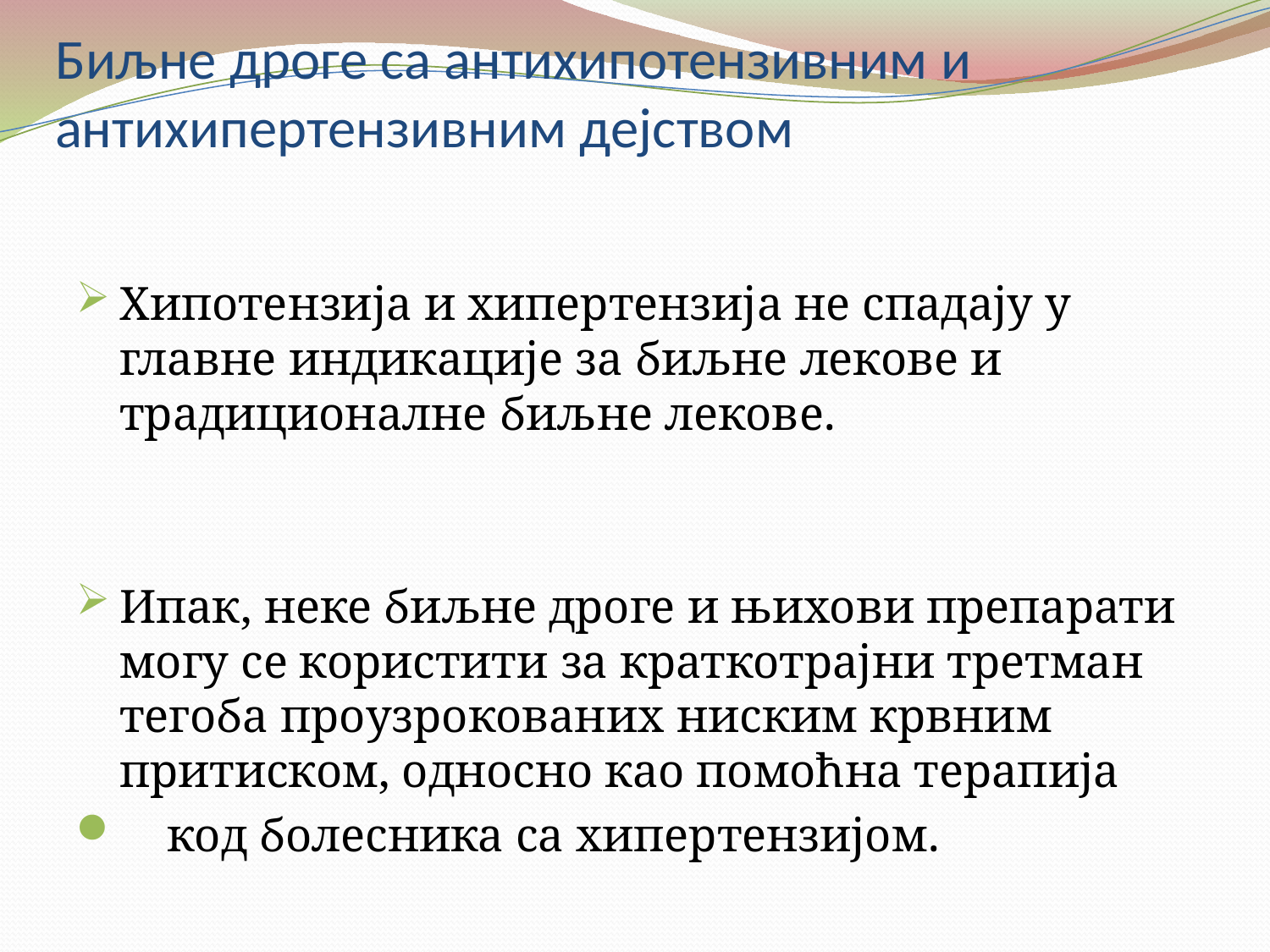

# Биљне дроге са антихипотензивним и антихипертензивним дејством
Хипотензија и хипертензија не спадају у главне индикације за биљне лекове и традиционалне биљне лекове.

Ипак, неке биљне дроге и њихови препарати могу се користити за краткотрајни третман тегоба проузрокованих ниским крвним притиском, односно као помоћна терапија
    код болесника са хипертензијом.